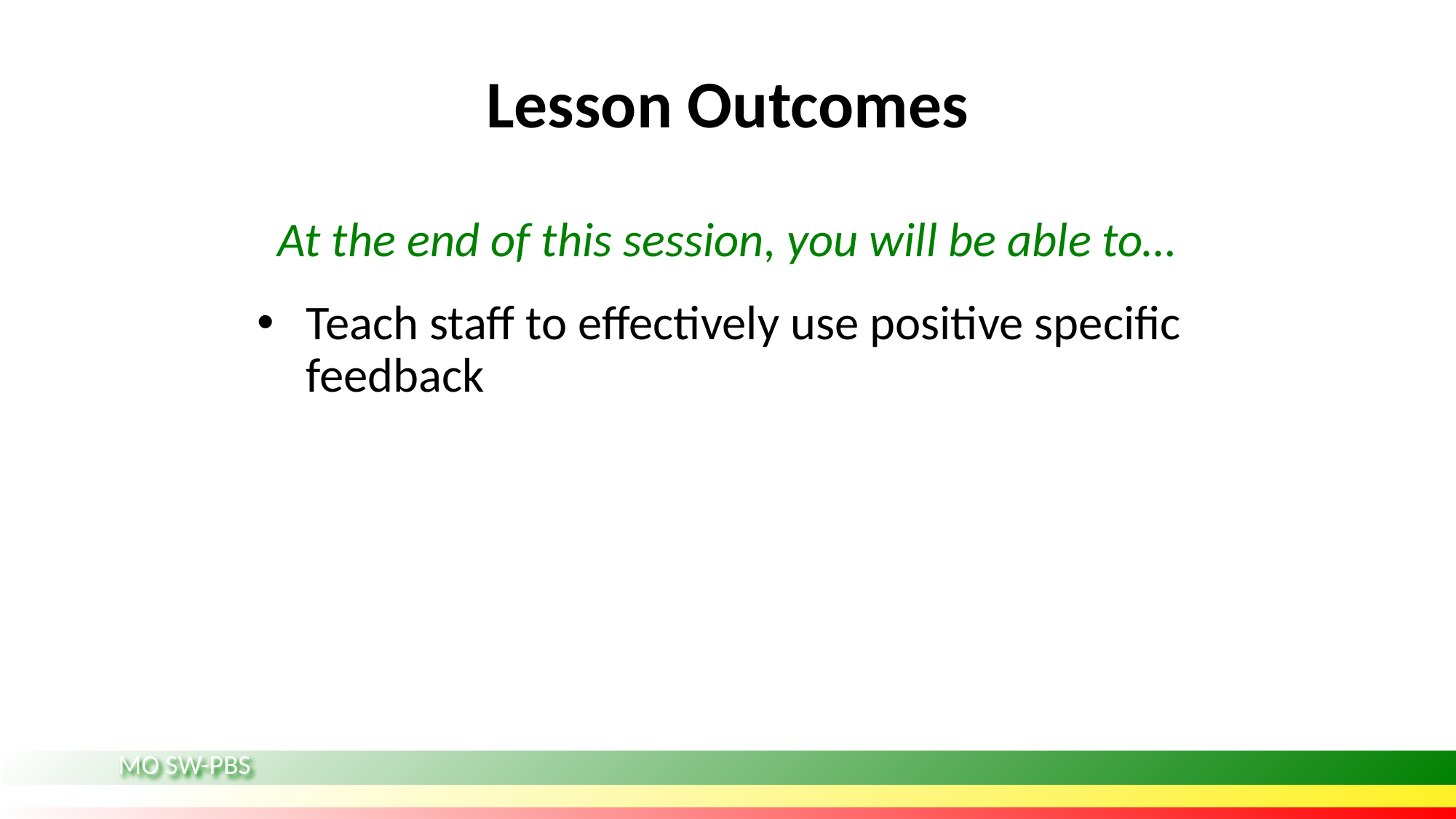

# Lesson Outcomes
At the end of this session, you will be able to…

Teach staff to effectively use positive specific feedback